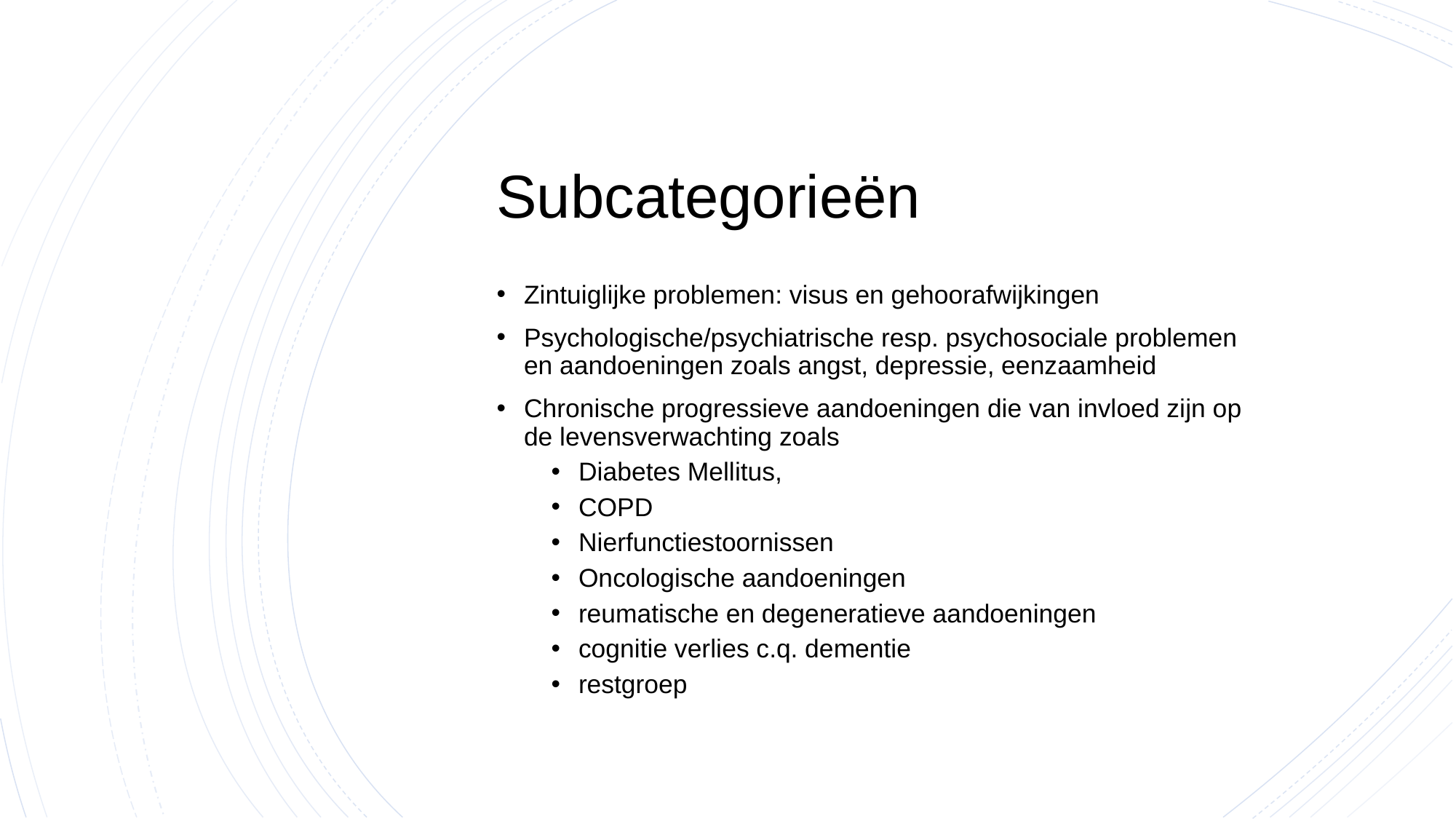

# Subcategorieën
Zintuiglijke problemen: visus en gehoorafwijkingen
Psychologische/psychiatrische resp. psychosociale problemen en aandoeningen zoals angst, depressie, eenzaamheid
Chronische progressieve aandoeningen die van invloed zijn op de levensverwachting zoals
Diabetes Mellitus,
COPD
Nierfunctiestoornissen
Oncologische aandoeningen
reumatische en degeneratieve aandoeningen
cognitie verlies c.q. dementie
restgroep